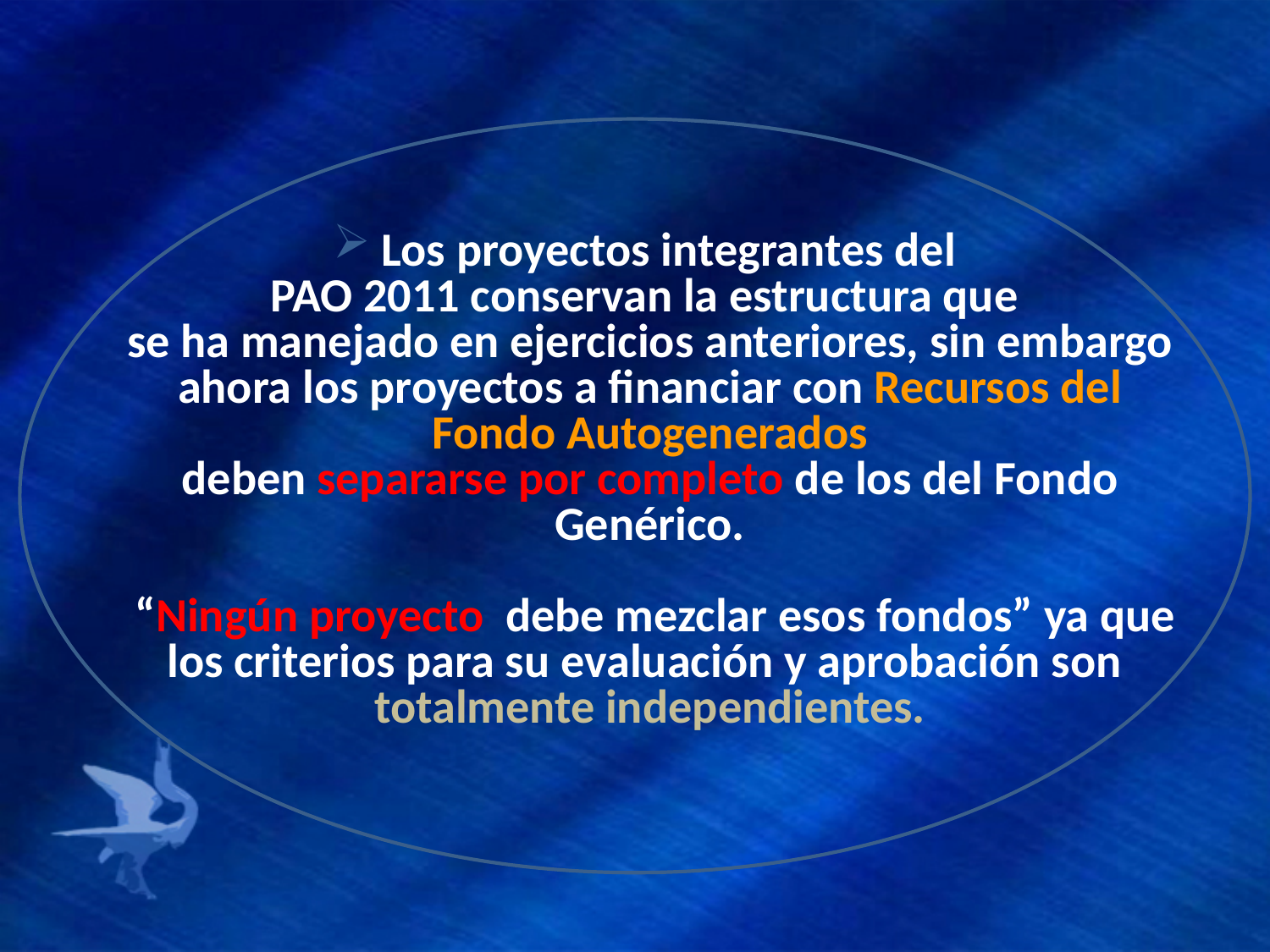

Los proyectos integrantes del
PAO 2011 conservan la estructura que
se ha manejado en ejercicios anteriores, sin embargo ahora los proyectos a financiar con Recursos del Fondo Autogenerados
deben separarse por completo de los del Fondo Genérico.

 “Ningún proyecto  debe mezclar esos fondos” ya que los criterios para su evaluación y aprobación son
totalmente independientes.